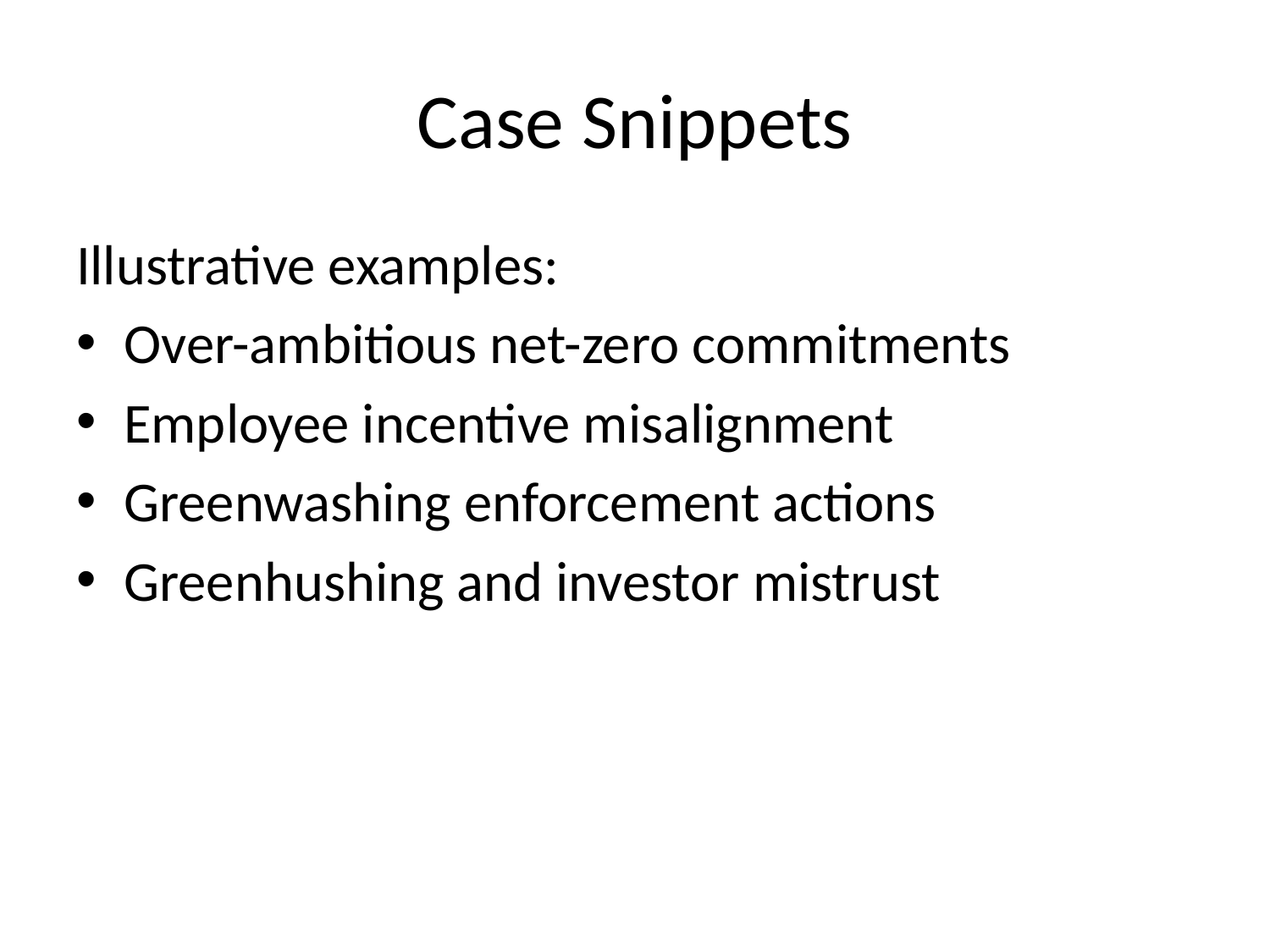

# Case Snippets
Illustrative examples:
Over-ambitious net-zero commitments
Employee incentive misalignment
Greenwashing enforcement actions
Greenhushing and investor mistrust